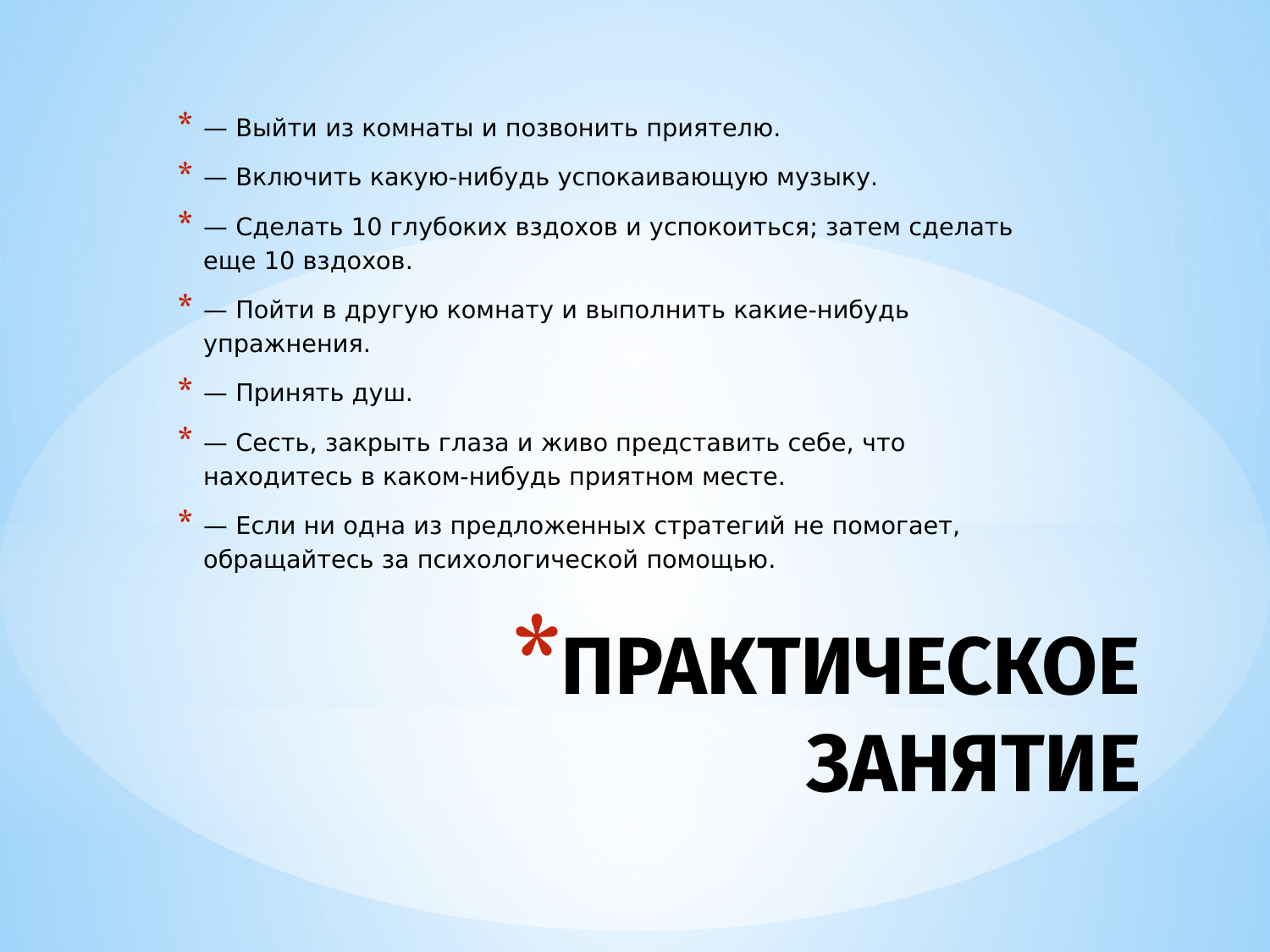

— Выйти из комнаты и позвонить приятелю.
— Включить какую-нибудь успокаивающую музыку.
— Сделать 10 глубоких вздохов и успокоиться; затем сделать еще 10 вздохов.
— Пойти в другую комнату и выполнить какие-нибудь упражнения.
— Принять душ.
— Сесть, закрыть глаза и живо представить себе, что находитесь в каком-нибудь приятном месте.
— Если ни одна из предложенных стратегий не помогает, обращайтесь за психологической помощью.

# ПРАКТИЧЕСКОЕ ЗАНЯТИЕ